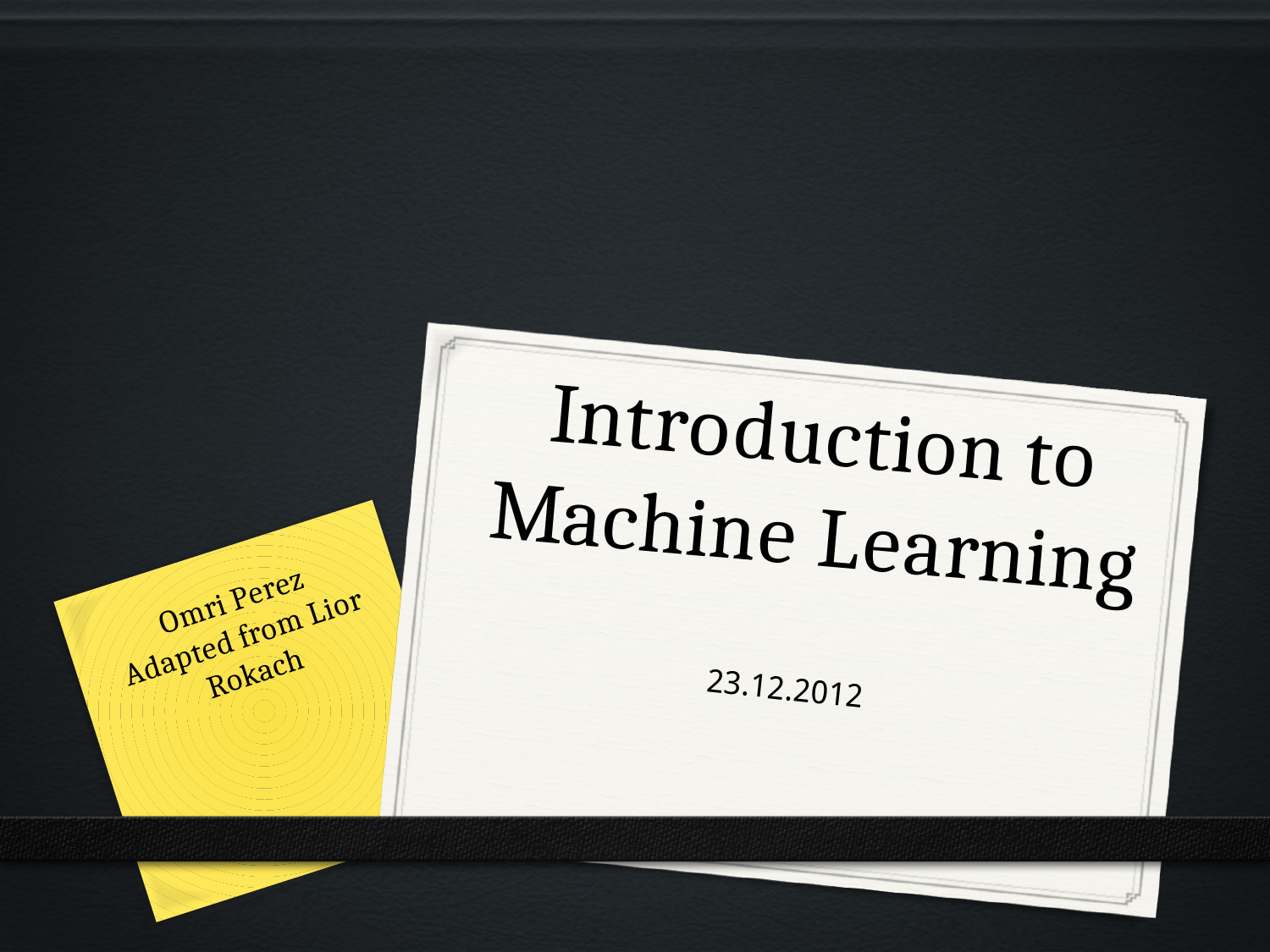

# Introduction to Machine Learning
Omri Perez
Adapted from Lior Rokach
23.12.2012